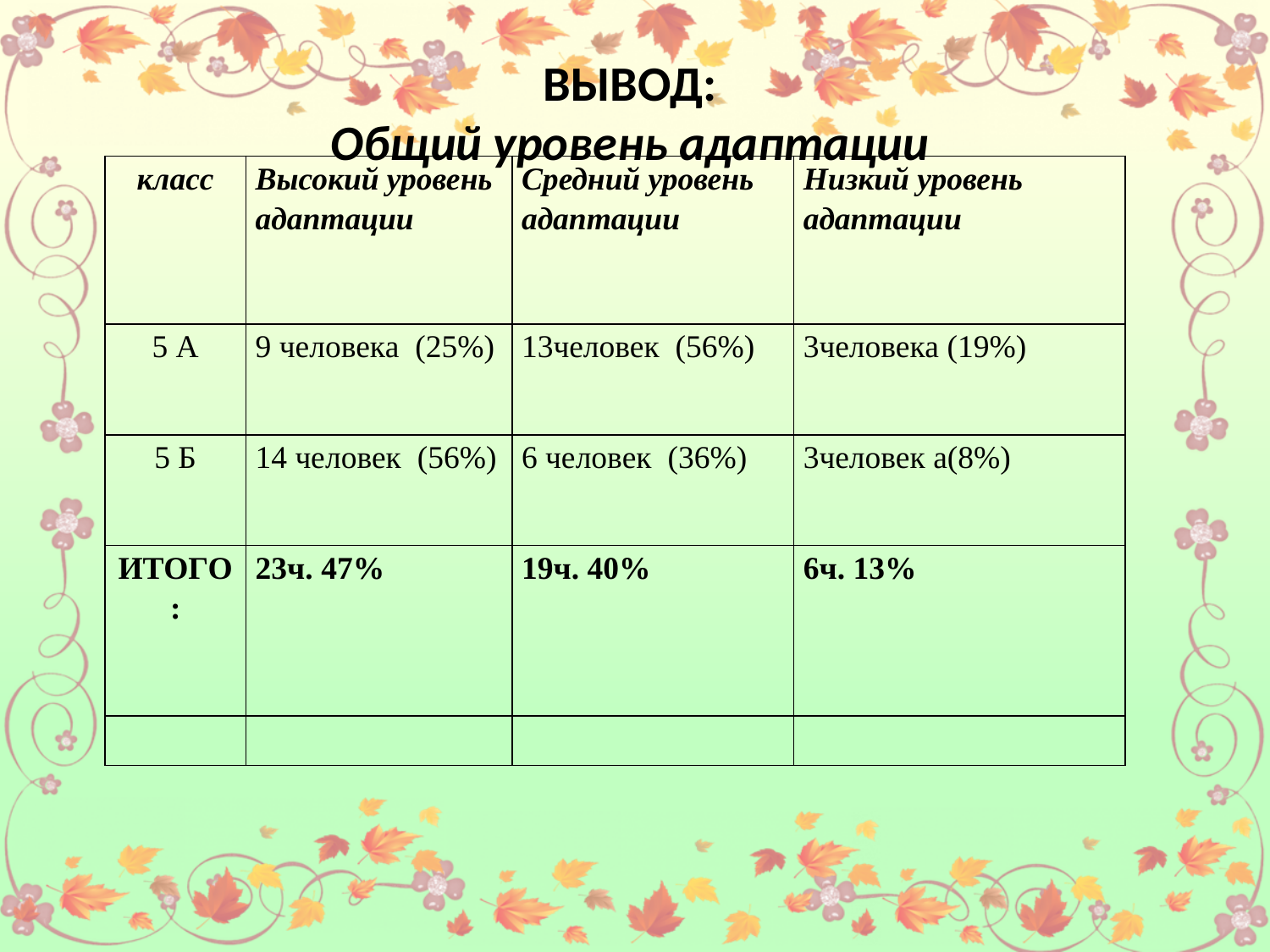

ВЫВОД:
Общий уровень адаптации
| класс | Высокий уровень адаптации | Средний уровень адаптации | Низкий уровень адаптации |
| --- | --- | --- | --- |
| 5 А | 9 человека (25%) | 13человек (56%) | 3человека (19%) |
| 5 Б | 14 человек (56%) | 6 человек (36%) | 3человек а(8%) |
| ИТОГО: | 23ч. 47% | 19ч. 40% | 6ч. 13% |
|  |  |  |  |